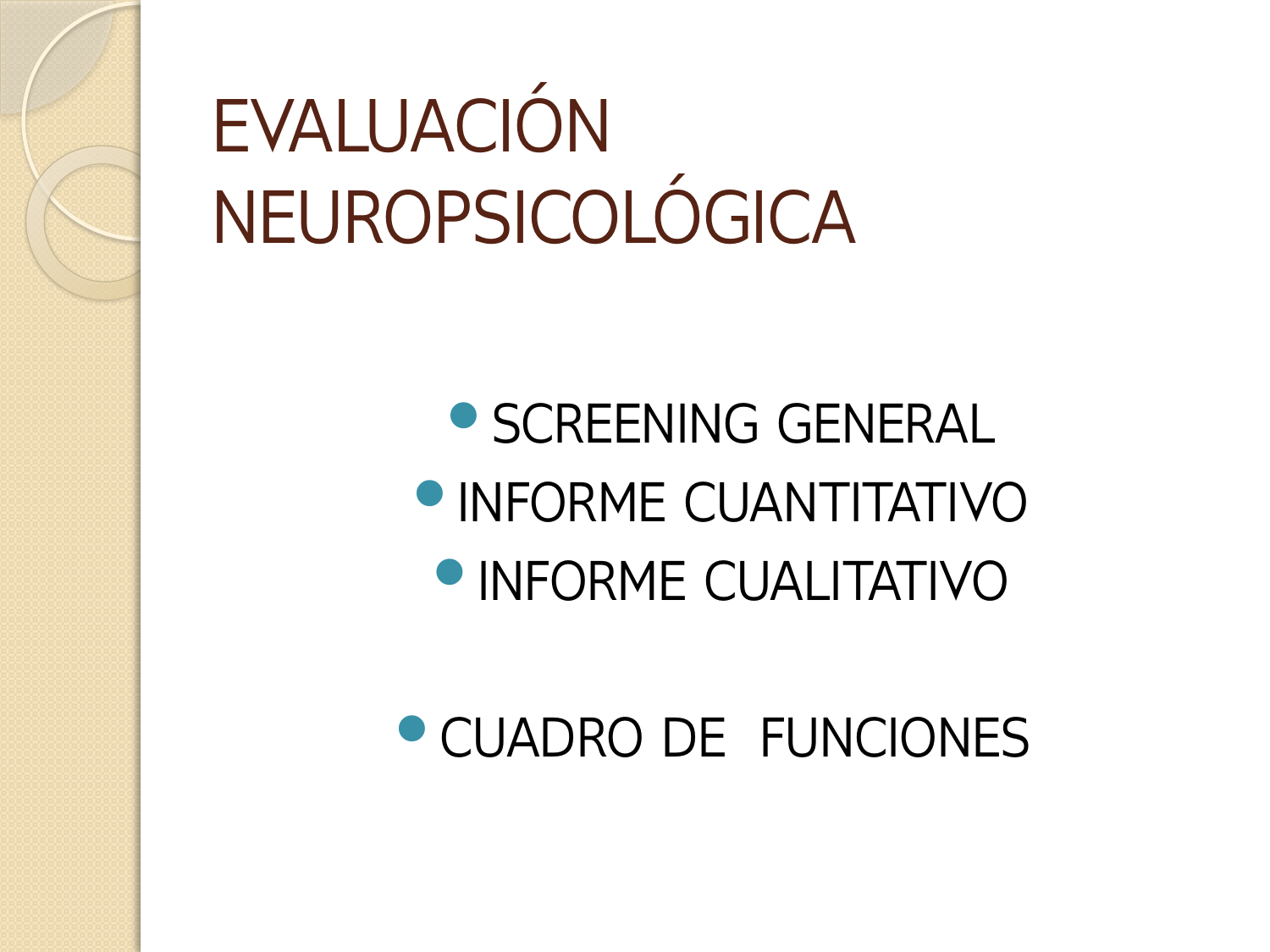

# EVALUACIÓN NEUROPSICOLÓGICA
SCREENING GENERAL
INFORME CUANTITATIVO
INFORME CUALITATIVO

CUADRO DE  FUNCIONES